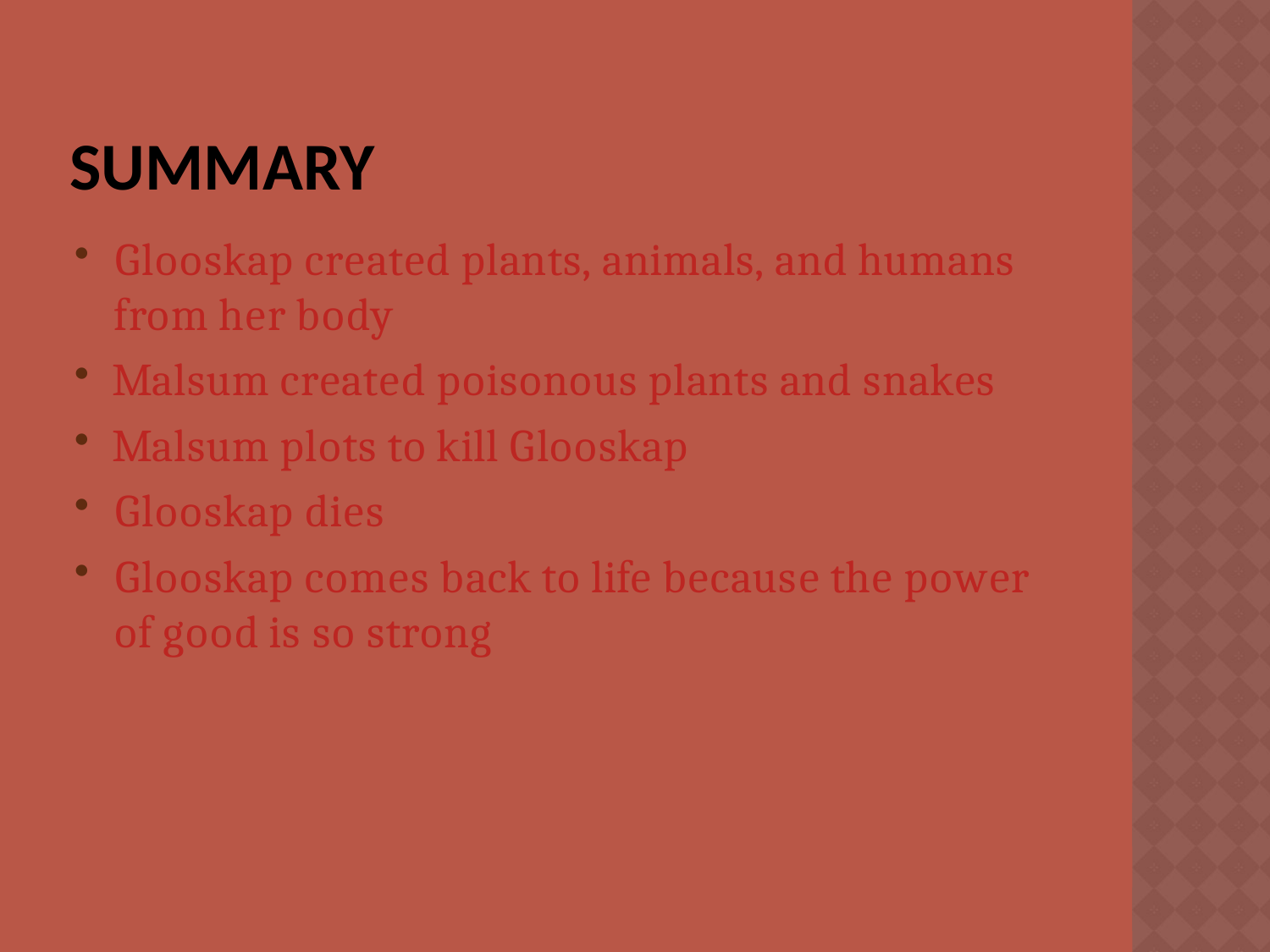

# Summary
Glooskap created plants, animals, and humans from her body
Malsum created poisonous plants and snakes
Malsum plots to kill Glooskap
Glooskap dies
Glooskap comes back to life because the power of good is so strong